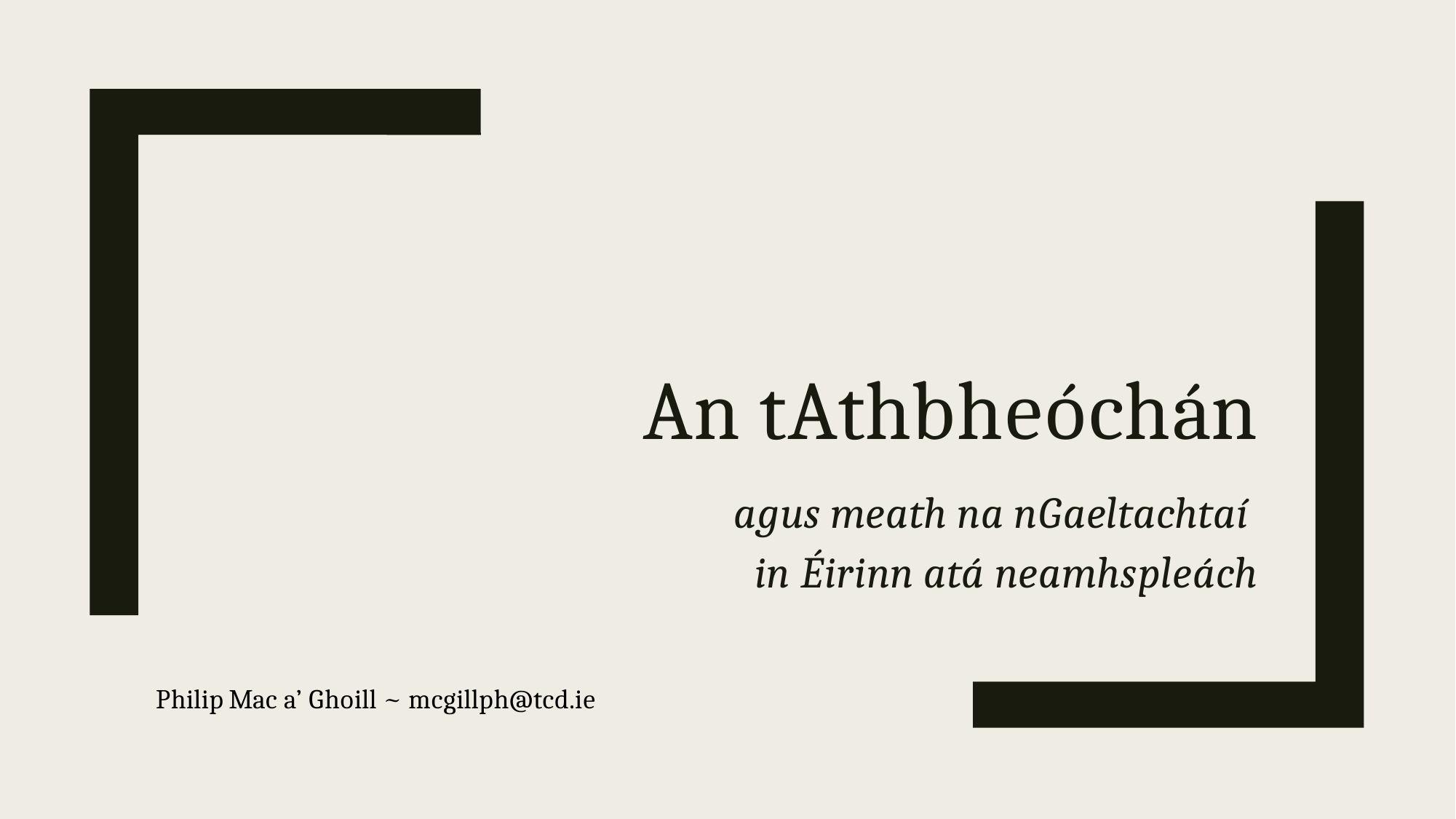

# An tAthbheóchán
agus meath na nGaeltachtaí
in Éirinn atá neamhspleách
Philip Mac a’ Ghoill ~ mcgillph@tcd.ie